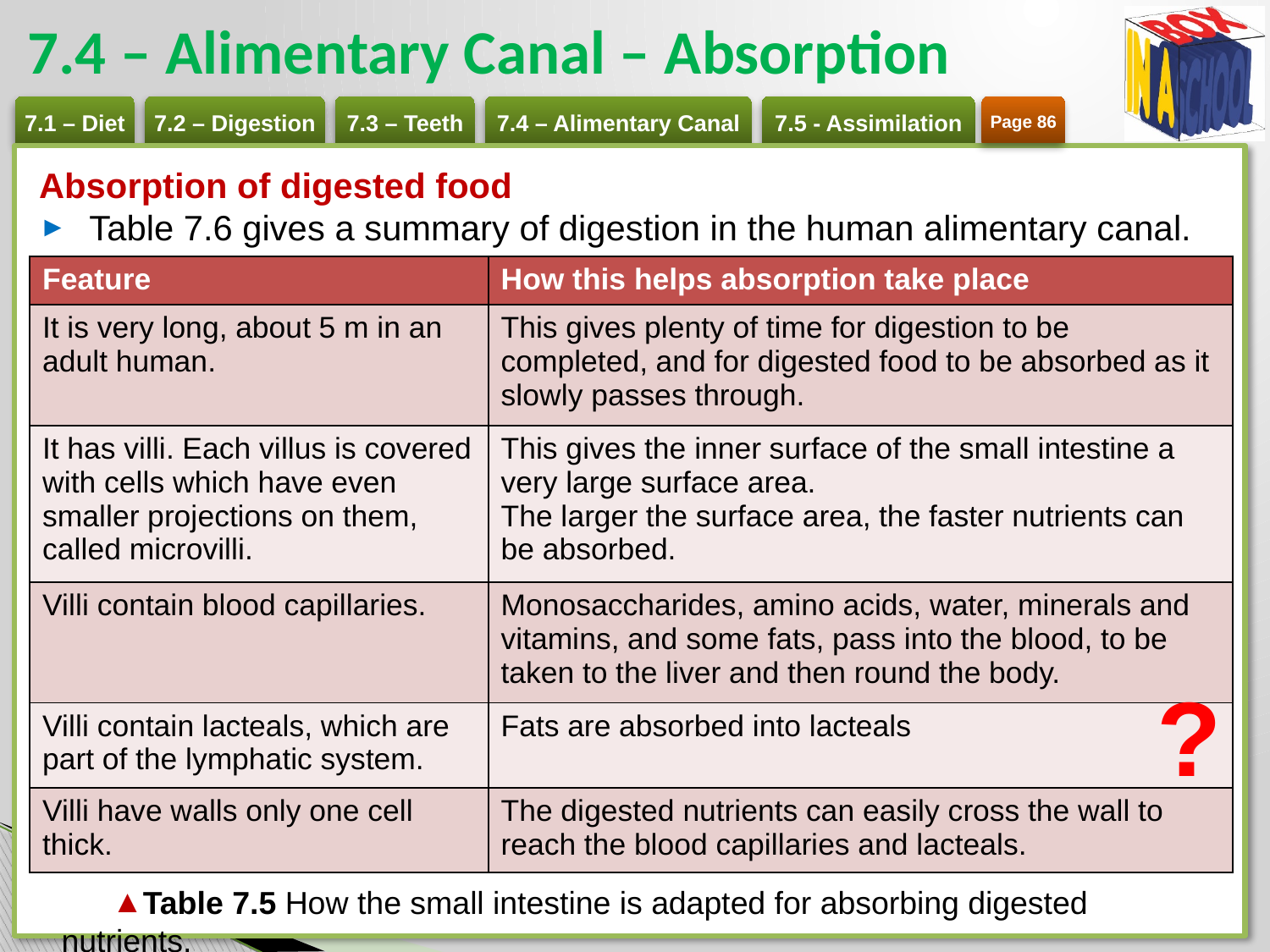

# 7.4 – Alimentary Canal – Absorption
Page 86
Absorption of digested food
Table 7.6 gives a summary of digestion in the human alimentary canal.
| Feature | How this helps absorption take place |
| --- | --- |
| It is very long, about 5 m in an adult human. | This gives plenty of time for digestion to be completed, and for digested food to be absorbed as it slowly passes through. |
| It has villi. Each villus is covered with cells which have even smaller projections on them, called microvilli. | This gives the inner surface of the small intestine a very large surface area. The larger the surface area, the faster nutrients can be absorbed. |
| Villi contain blood capillaries. | Monosaccharides, amino acids, water, minerals and vitamins, and some fats, pass into the blood, to be taken to the liver and then round the body. |
| Villi contain lacteals, which are part of the lymphatic system. | Fats are absorbed into lacteals |
| Villi have walls only one cell thick. | The digested nutrients can easily cross the wall to reach the blood capillaries and lacteals. |
?
Table 7.5 How the small intestine is adapted for absorbing digested nutrients.